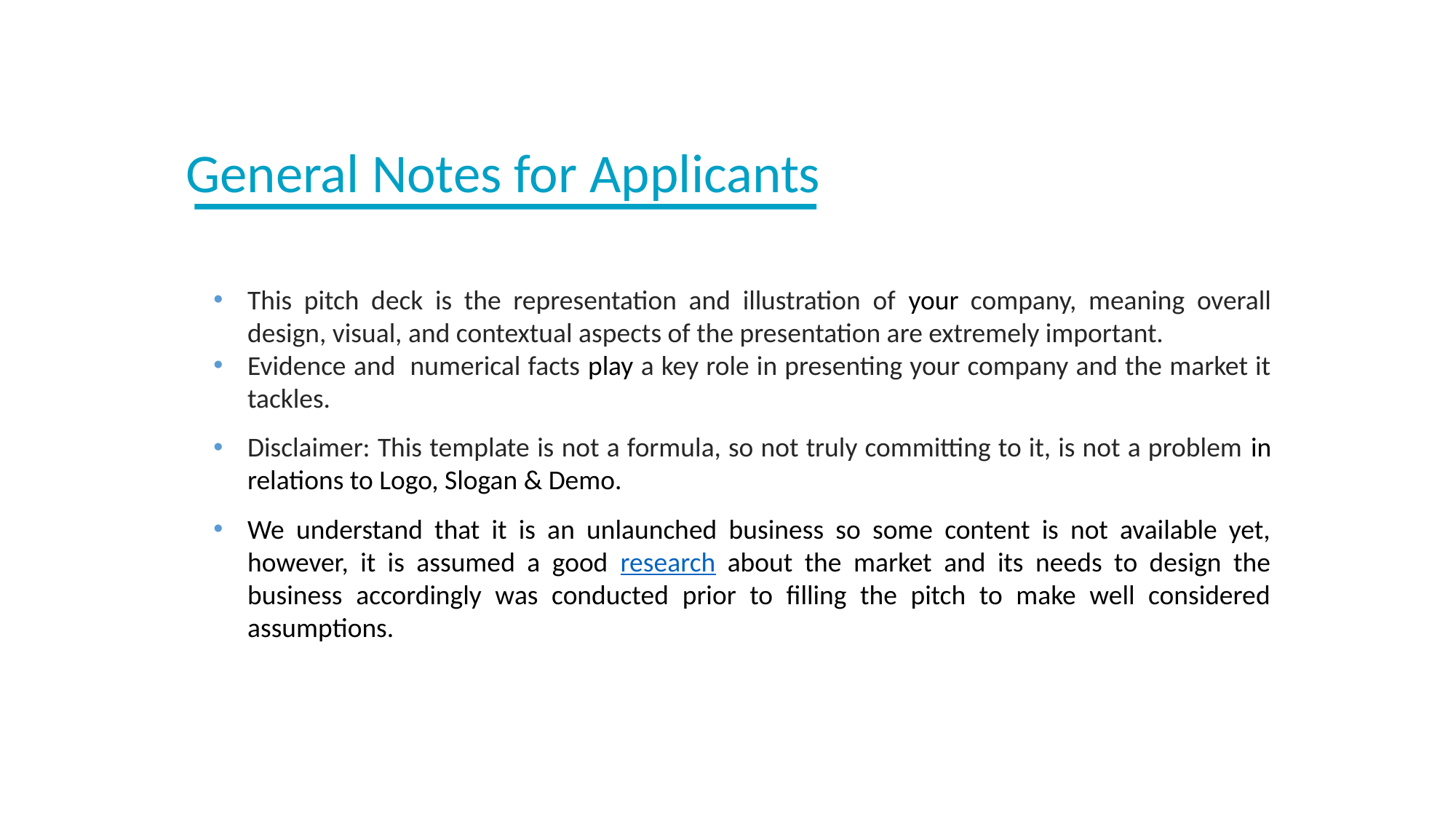

General Notes for Applicants

This pitch deck is the representation and illustration of your company, meaning overall design, visual, and contextual aspects of the presentation are extremely important.
Evidence and  numerical facts play a key role in presenting your company and the market it tackles.
Disclaimer: This template is not a formula, so not truly committing to it, is not a problem in relations to Logo, Slogan & Demo.
We understand that it is an unlaunched business so some content is not available yet, however, it is assumed a good research about the market and its needs to design the business accordingly was conducted prior to filling the pitch to make well considered assumptions.